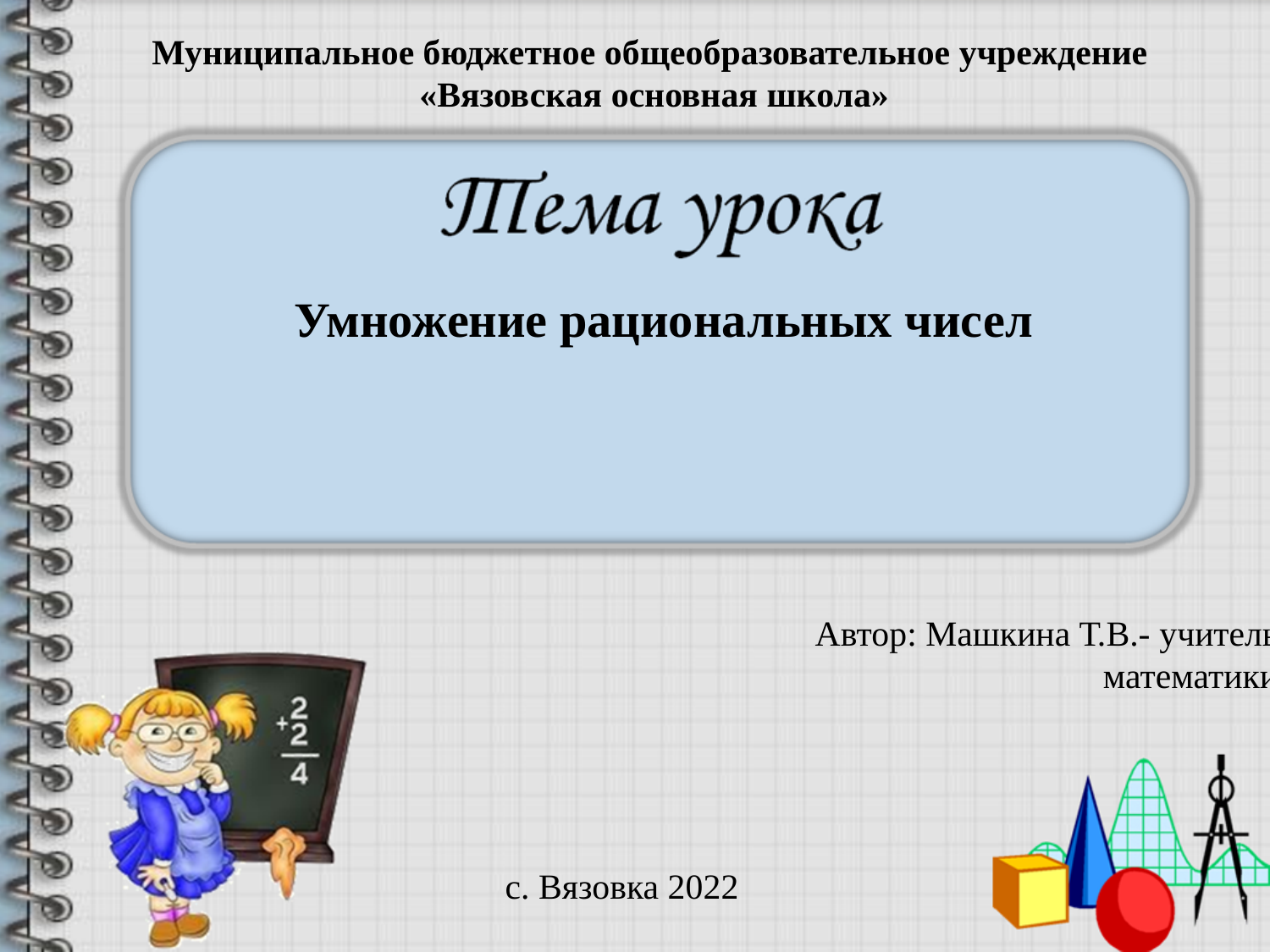

Муниципальное бюджетное общеобразовательное учреждение
«Вязовская основная школа»
Умножение рациональных чисел
Автор: Машкина Т.В.- учитель математики
с. Вязовка 2022